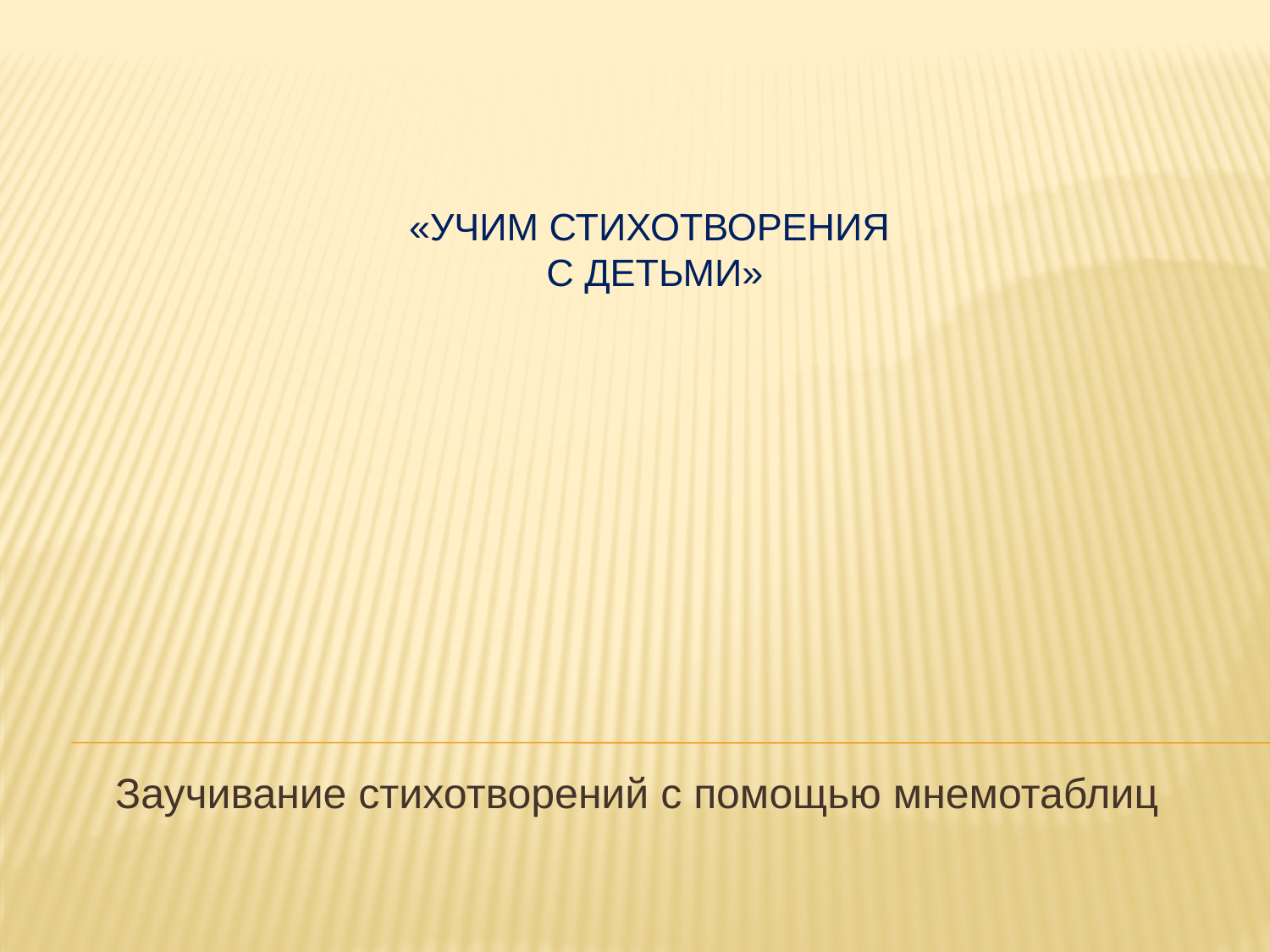

# «Учим стихотворения с детьми»
Заучивание стихотворений с помощью мнемотаблиц